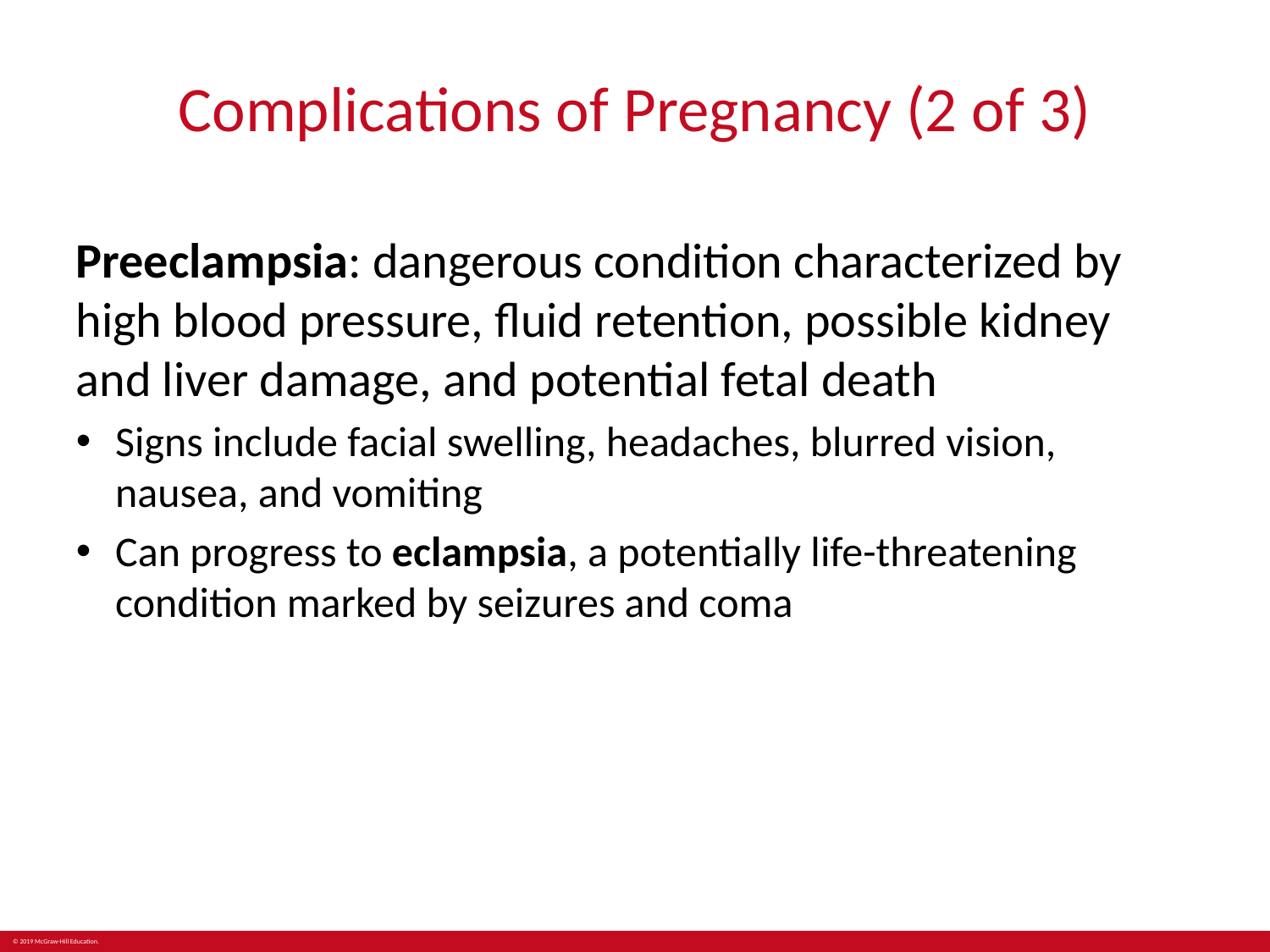

# Complications of Pregnancy (2 of 3)
Preeclampsia: dangerous condition characterized by high blood pressure, fluid retention, possible kidney and liver damage, and potential fetal death
Signs include facial swelling, headaches, blurred vision, nausea, and vomiting
Can progress to eclampsia, a potentially life-threatening condition marked by seizures and coma